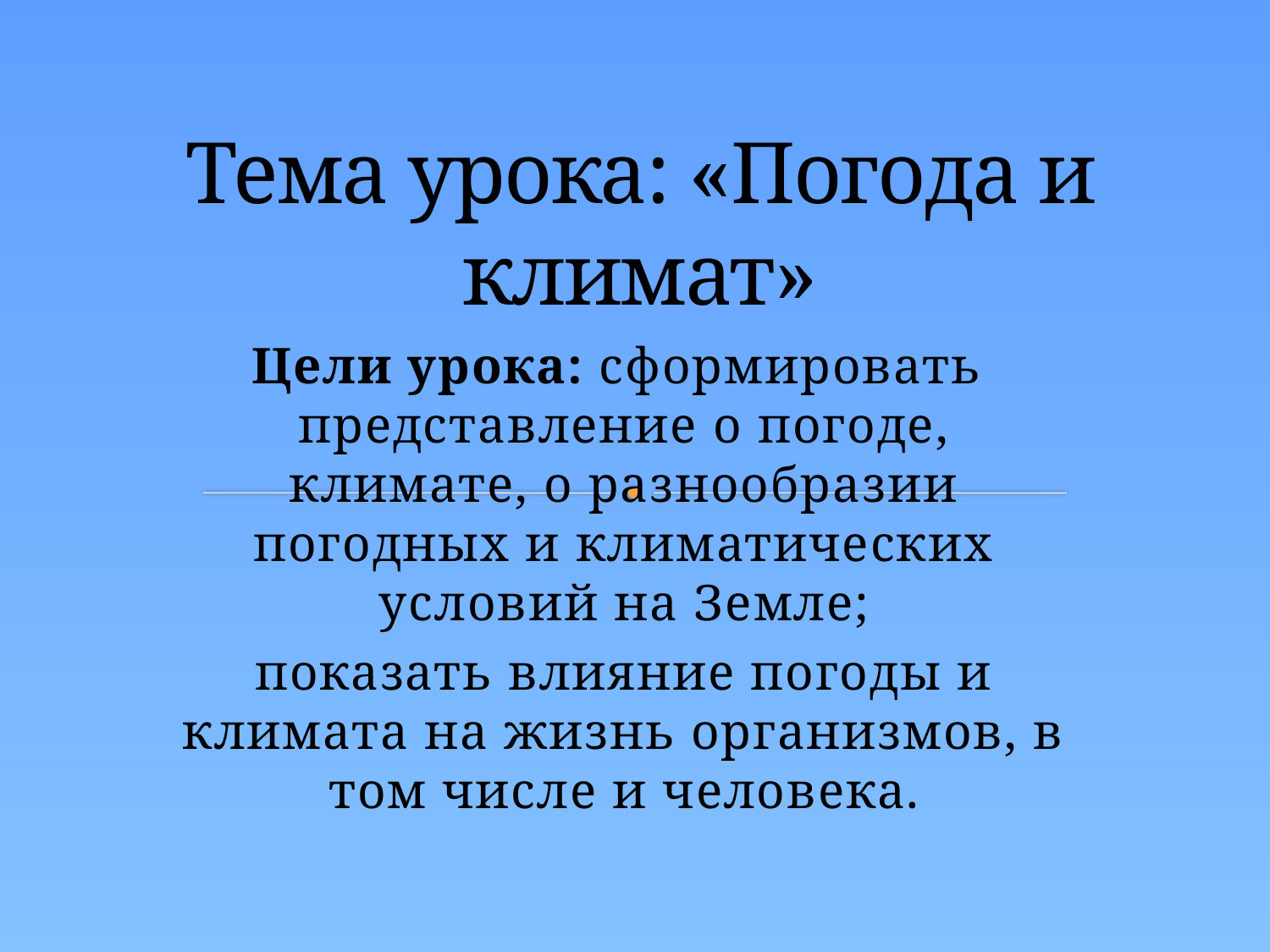

# Тема урока: «Погода и климат»
Цели урока: сформировать  представление о погоде, климате, о разнообразии погодных и климатических условий на Земле;
показать влияние погоды и климата на жизнь организмов, в том числе и человека.